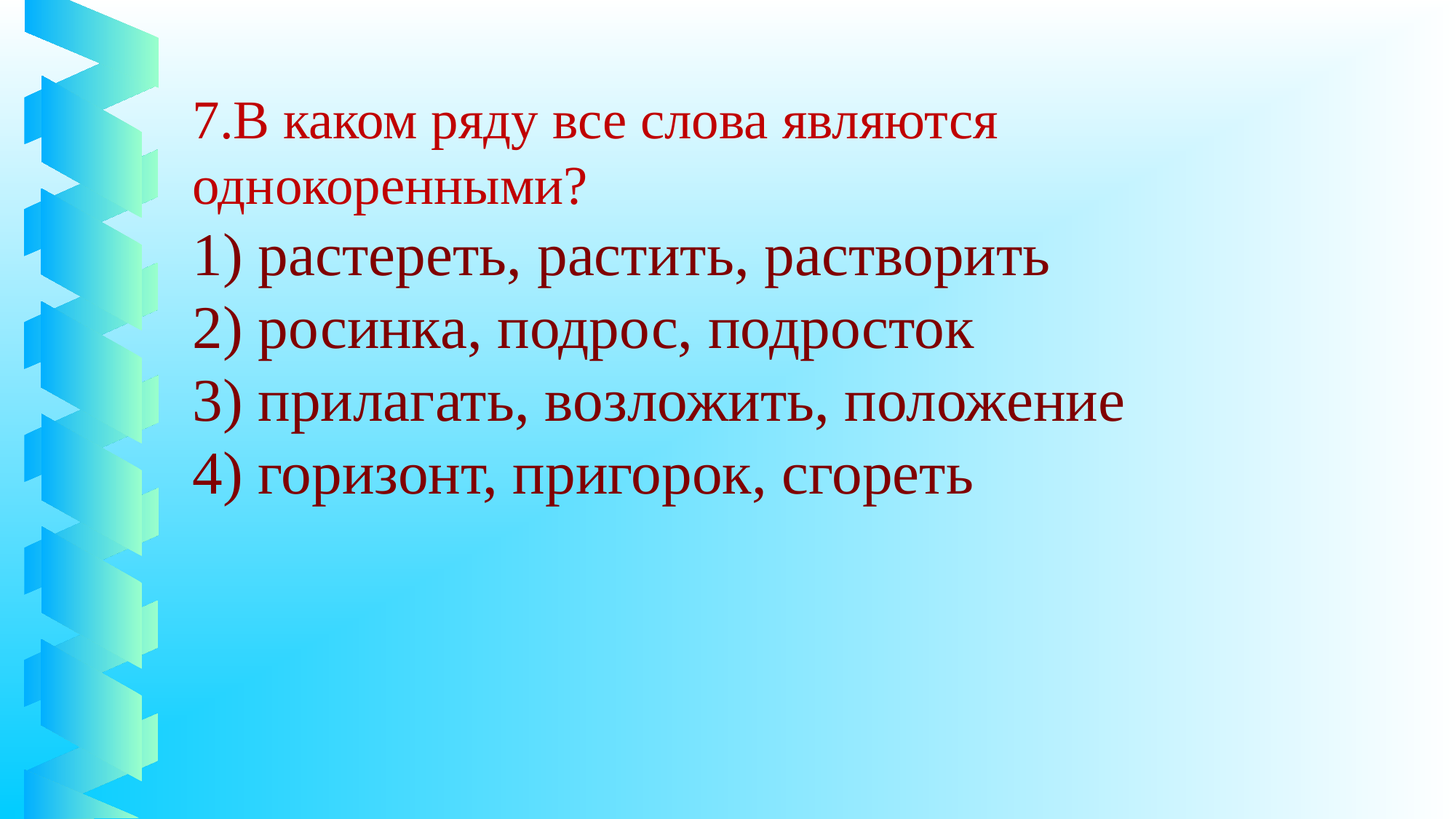

7.В каком ряду все слова являются однокоренными?
1) растереть, растить, растворить
2) росинка, подрос, подросток
3) прилагать, возложить, положение
4) горизонт, пригорок, сгореть